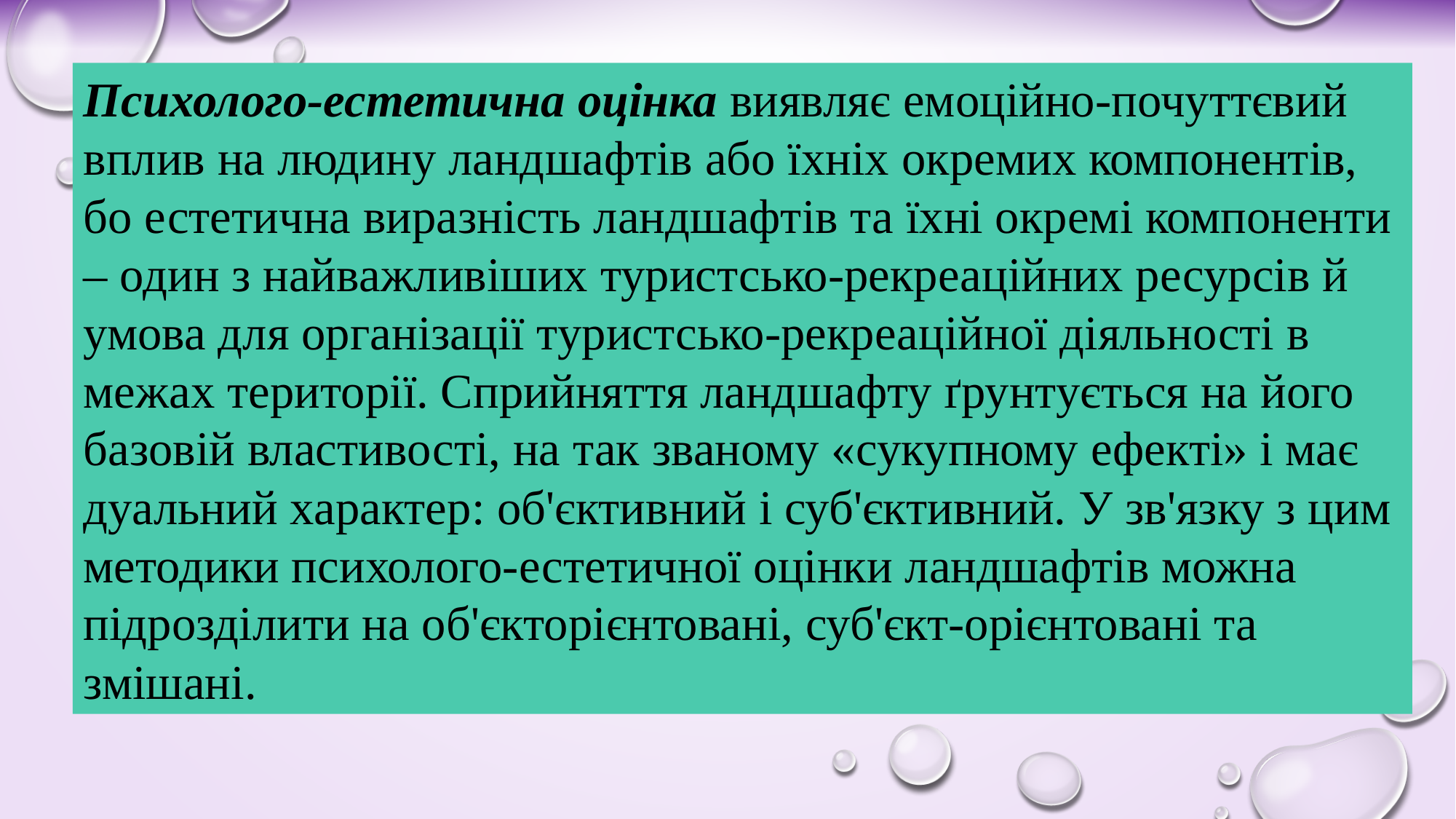

Психолого-естетична оцінка виявляє емоційно-почуттєвий вплив на людину ландшафтів або їхніх окремих компонентів, бо естетична виразність ландшафтів та їхні окремі компоненти – один з найважливіших туристсько-рекреаційних ресурсів й умова для організації туристсько-рекреаційної діяльності в межах території. Сприйняття ландшафту ґрунтується на його базовій властивості, на так званому «сукупному ефекті» і має дуальний характер: об'єктивний і суб'єктивний. У зв'язку з цим методики психолого-естетичної оцінки ландшафтів можна підрозділити на об'єкторієнтовані, суб'єкт-орієнтовані та змішані.